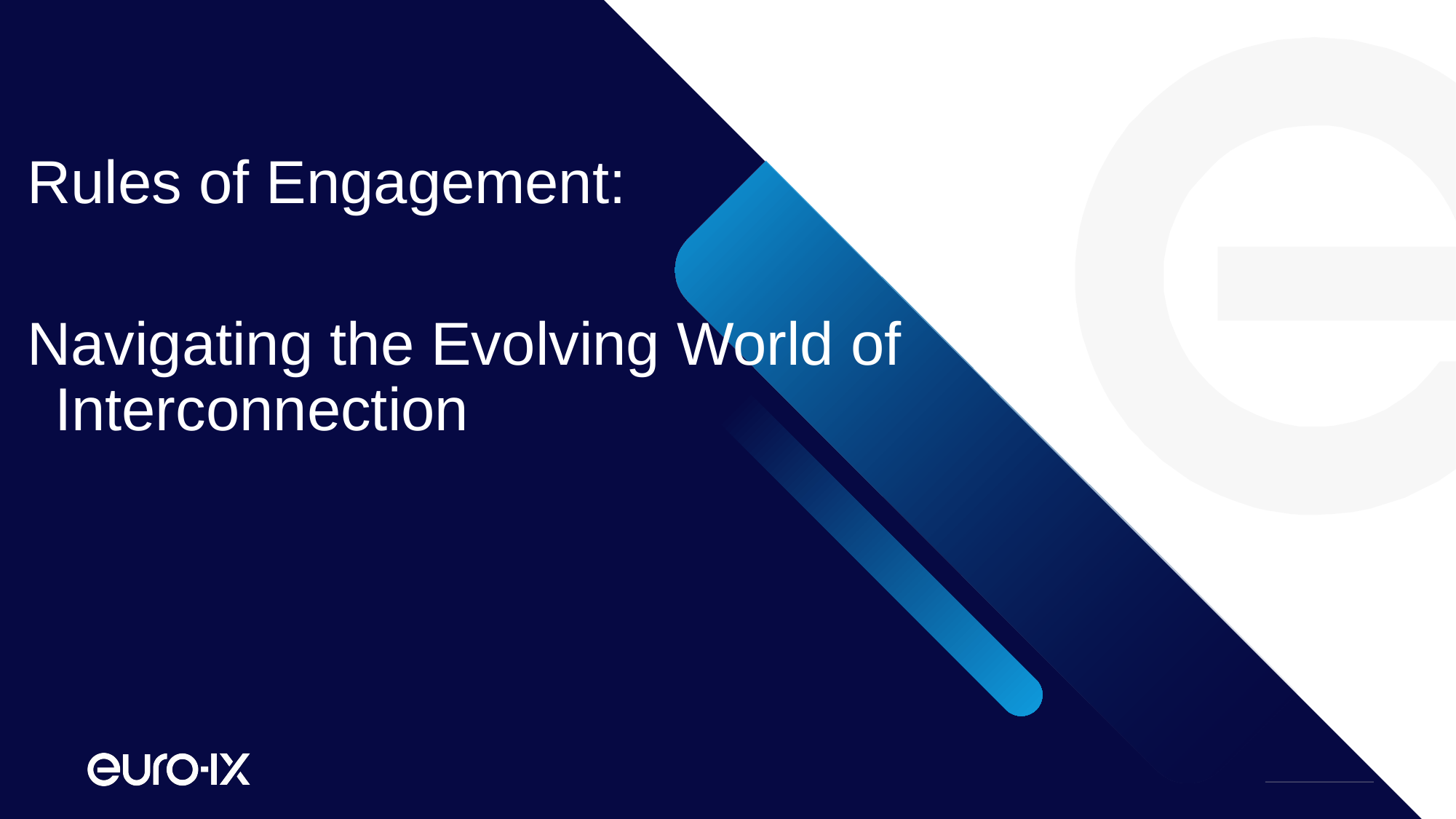

Rules of Engagement:

Navigating the Evolving World of Interconnection